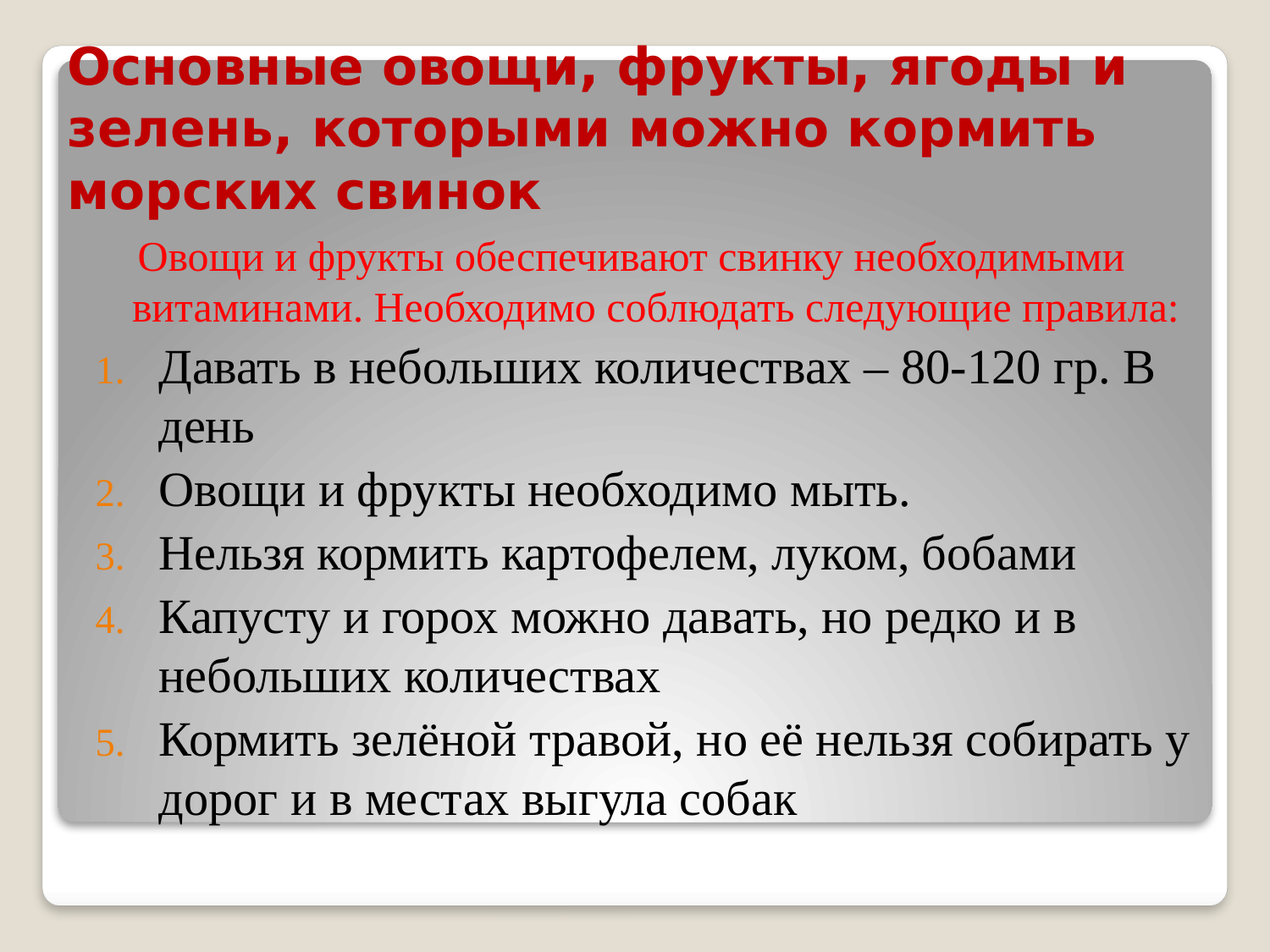

# Основные овощи, фрукты, ягоды и зелень, которыми можно кормить морских свинок
    Овощи и фрукты обеспечивают свинку необходимыми витаминами. Необходимо соблюдать следующие правила:
Давать в небольших количествах – 80-120 гр. В день
Овощи и фрукты необходимо мыть.
Нельзя кормить картофелем, луком, бобами
Капусту и горох можно давать, но редко и в небольших количествах
Кормить зелёной травой, но её нельзя собирать у дорог и в местах выгула собак